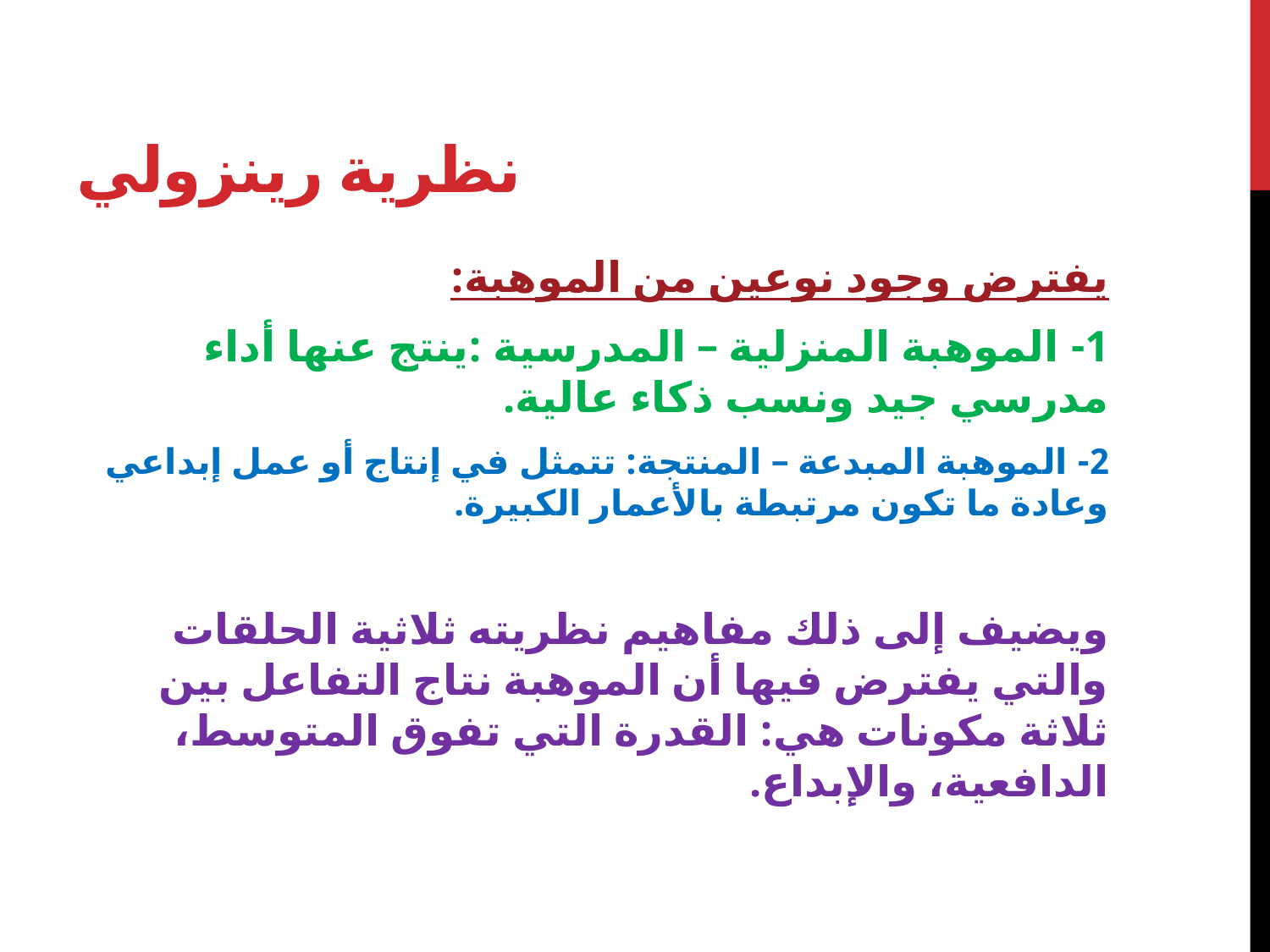

# نظرية رينزولي
يفترض وجود نوعين من الموهبة:
1- الموهبة المنزلية – المدرسية :ينتج عنها أداء مدرسي جيد ونسب ذكاء عالية.
2- الموهبة المبدعة – المنتجة: تتمثل في إنتاج أو عمل إبداعي وعادة ما تكون مرتبطة بالأعمار الكبيرة.

ويضيف إلى ذلك مفاهيم نظريته ثلاثية الحلقات والتي يفترض فيها أن الموهبة نتاج التفاعل بين ثلاثة مكونات هي: القدرة التي تفوق المتوسط، الدافعية، والإبداع.